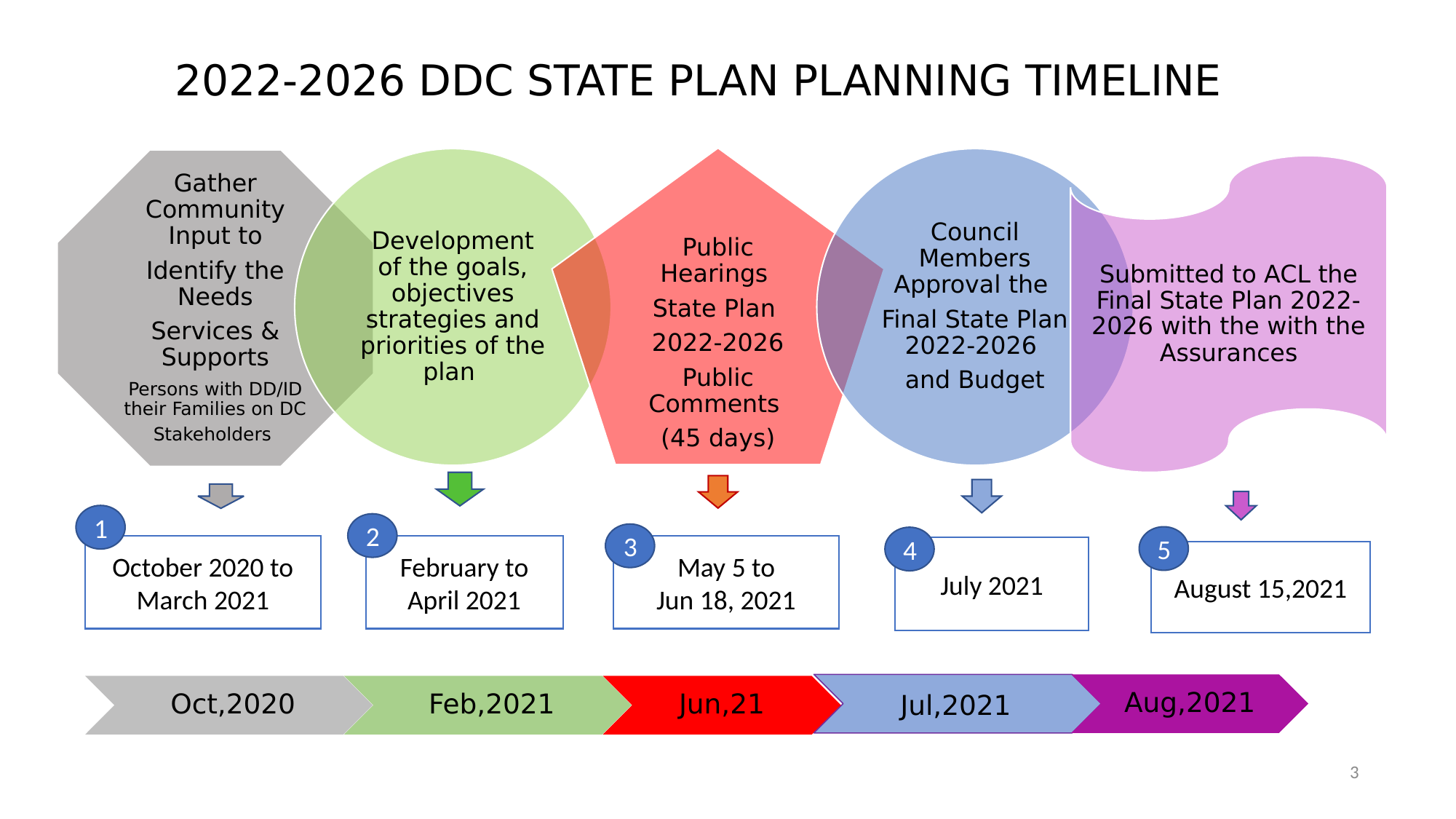

2022-2026 DDC STATE PLAN PLANNING TIMELINE
2022-2026 DDC STATE PLAN PLANNING TIMELINE

Development of the goals, objectives strategies and priorities of the plan
Council Members Approval the
Final State Plan 2022-2026
and Budget
Gather Community Input to
Identify the Needs
Services & Supports
Persons with DD/ID their Families on DC
Stakeholders
Submitted to ACL the Final State Plan 2022-2026 with the with the Assurances
Public Hearings
State Plan
2022-2026
Public Comments
(45 days)

1
2
3
5
4
October 2020 to March 2021
February to April 2021
May 5 to
Jun 18, 2021

July 2021

August 15,2021

Oct,2020

Feb,2021

Jun,21
Jul,2021
Aug,2021
3